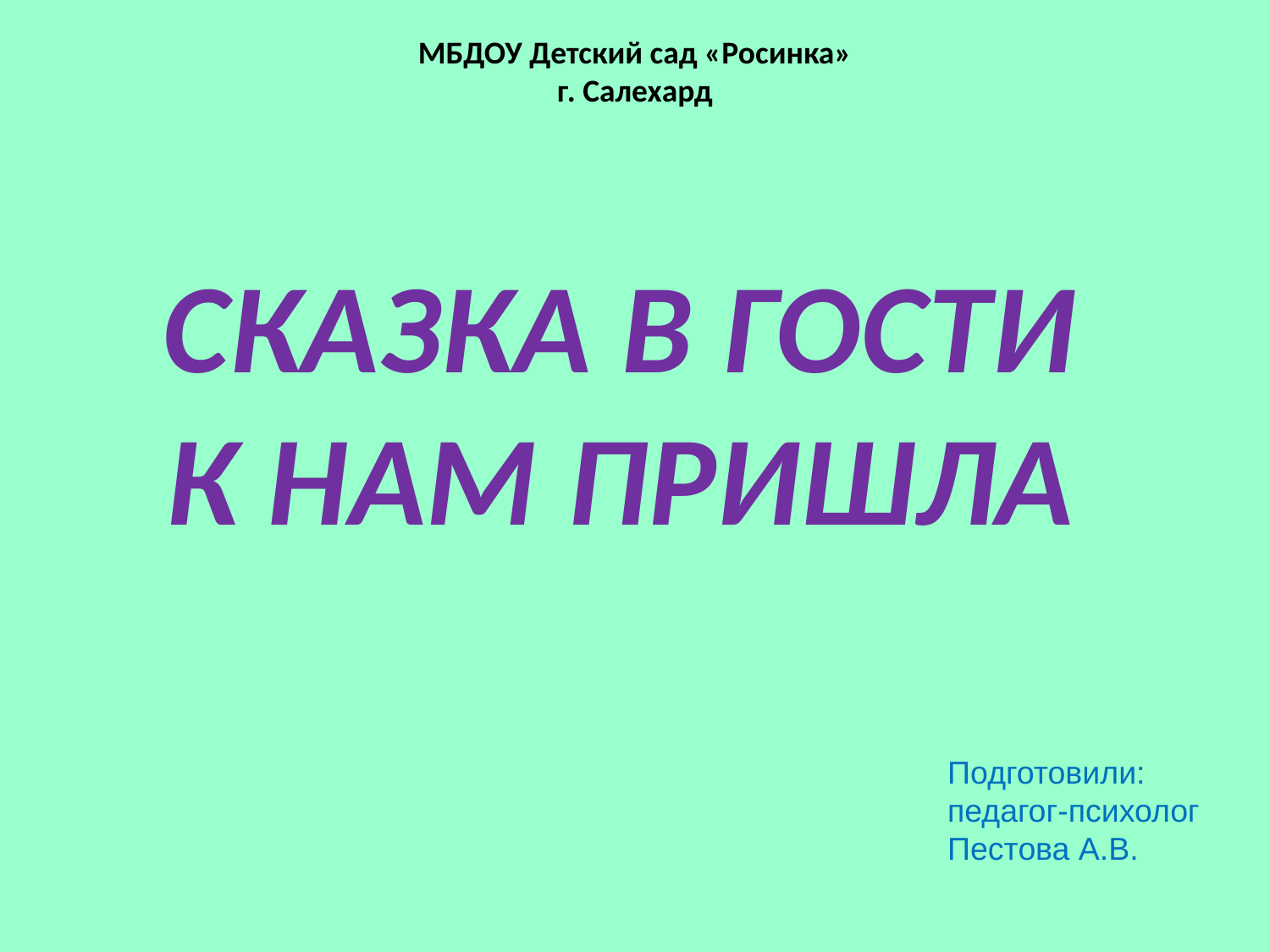

МБДОУ Детский сад «Росинка»
г. Салехард
# СКАЗКА В ГОСТИ К НАМ ПРИШЛА
Подготовили:
педагог-психолог Пестова А.В.